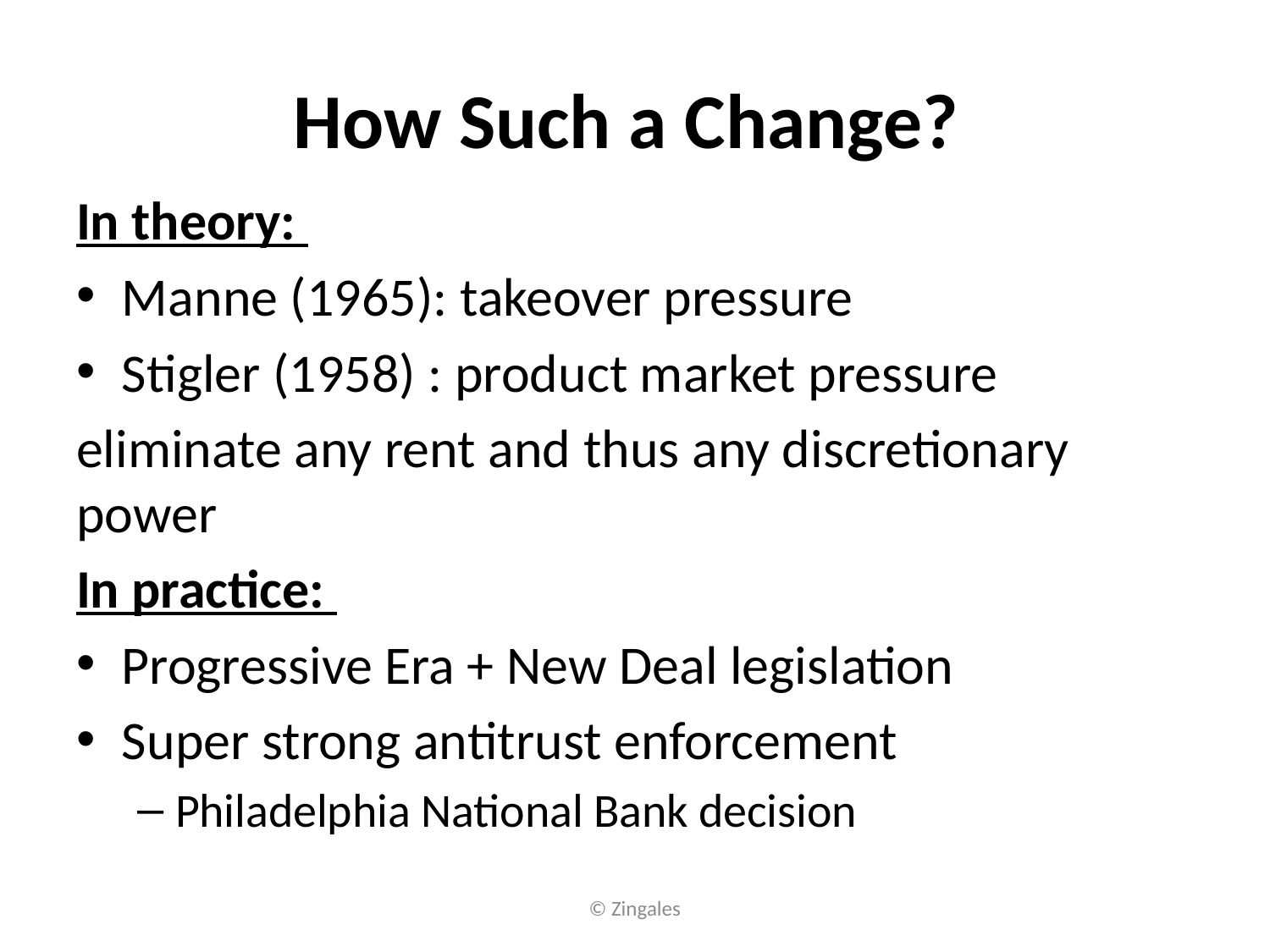

# How Such a Change?
In theory:
Manne (1965): takeover pressure
Stigler (1958) : product market pressure
eliminate any rent and thus any discretionary power
In practice:
Progressive Era + New Deal legislation
Super strong antitrust enforcement
Philadelphia National Bank decision

© Zingales